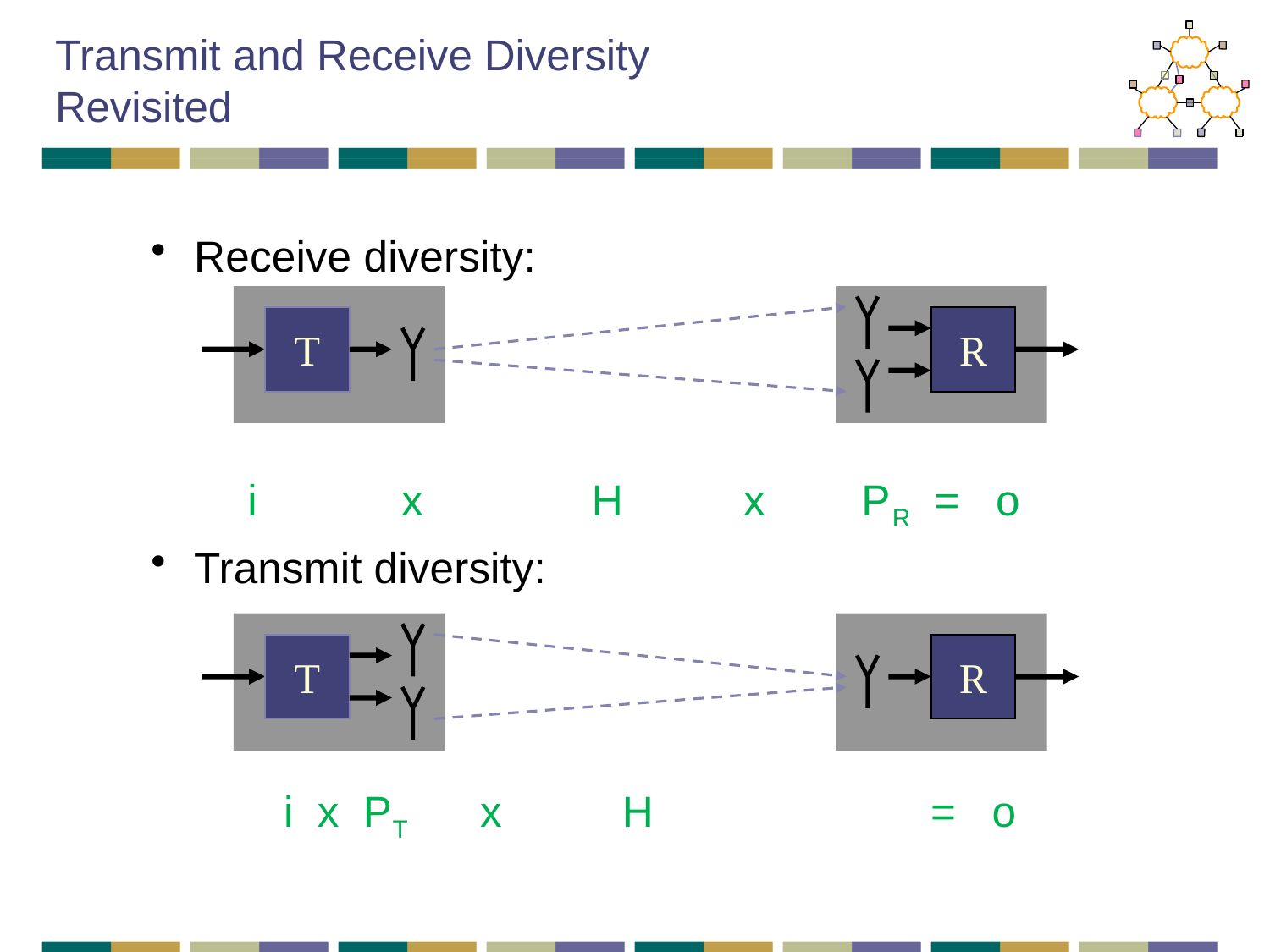

# Transmit and Receive Diversity Revisited
Receive diversity:

        i            x              H          x        PR  =   o
Transmit diversity:

           i  x  PT      x          H                       =   o

T

R

T

R